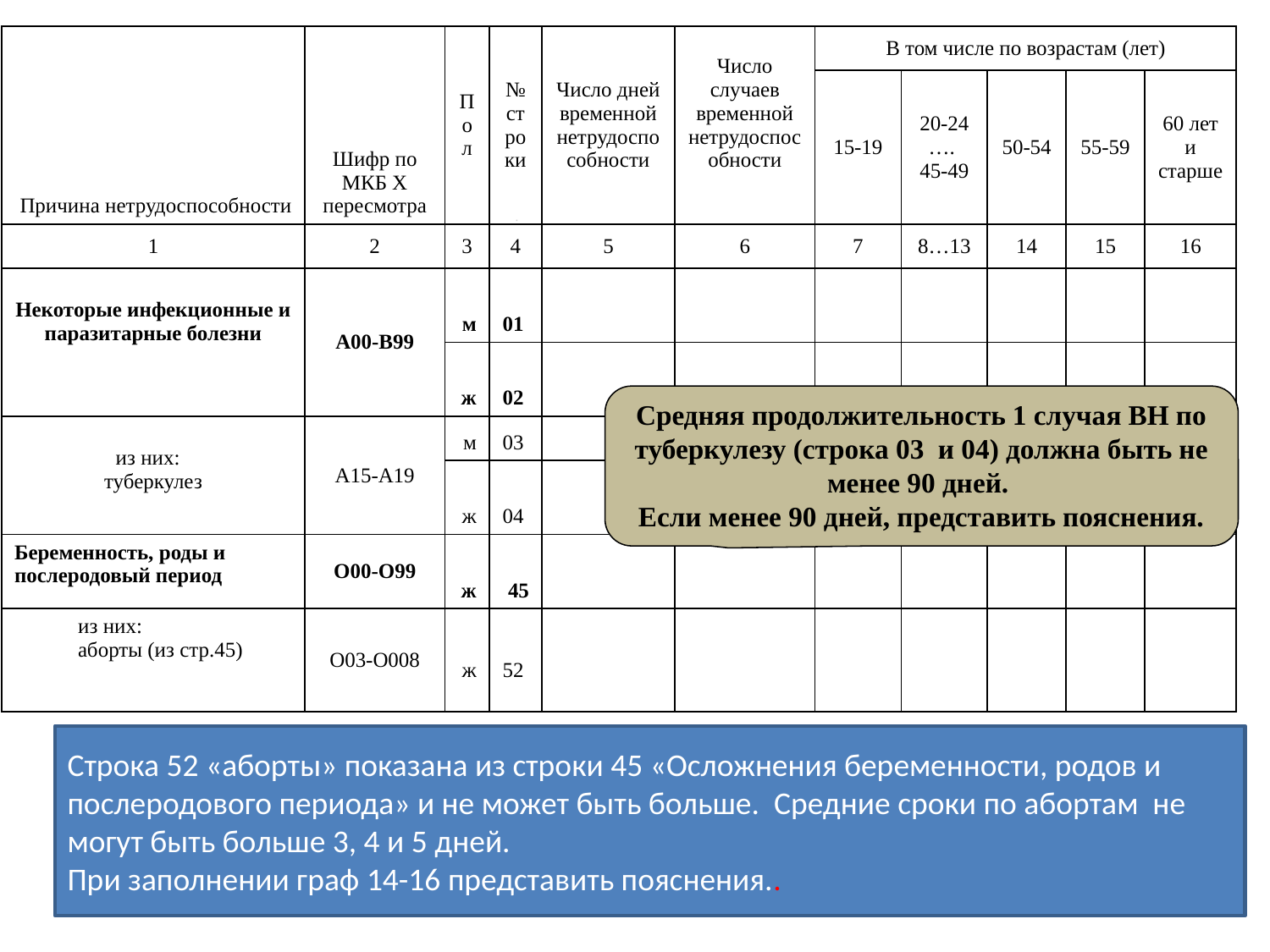

| Причина нетрудоспособности | Шифр по МКБ Х пересмотра | Пол | № строки | Число дней временной нетрудоспособности | Число случаев временной нетрудоспособности | В том числе по возрастам (лет) |  |  |  |  |
| --- | --- | --- | --- | --- | --- | --- | --- | --- | --- | --- |
|  |  |  |  |  |  | 15-19 | 20-24 …. 45-49 | 50-54 | 55-59 | 60 лет и старше |
| 1 | 2 | 3 | 4 | 5 | 6 | 7 | 8…13 | 14 | 15 | 16 |
| Некоторые инфекционные и паразитарные болезни | A00-B99 | м | 01 |  |  |  |  |  |  |  |
|  |  | ж | 02 |  |  |  |  |  |  |  |
| из них: туберкулез | A15-A19 | м | 03 |  |  |  |  |  |  |  |
|  |  | ж | 04 |  |  |  |  |  |  |  |
| Беременность, роды и послеродовый период | O00-O99 | ж | 45 |  |  |  |  |  |  |  |
| из них: аборты (из стр.45) | O03-O008 | ж | 52 |  |  |  |  |  |  |  |
# Таблица 2513

Средняя продолжительность 1 случая ВН по туберкулезу (строка 03  и 04) должна быть не менее 90 дней.
Если менее 90 дней, представить пояснения.
Строка 52 «аборты» показана из строки 45 «Осложнения беременности, родов и послеродового периода» и не может быть больше.  Средние сроки по абортам  не могут быть больше 3, 4 и 5 дней.
При заполнении граф 14-16 представить пояснения..